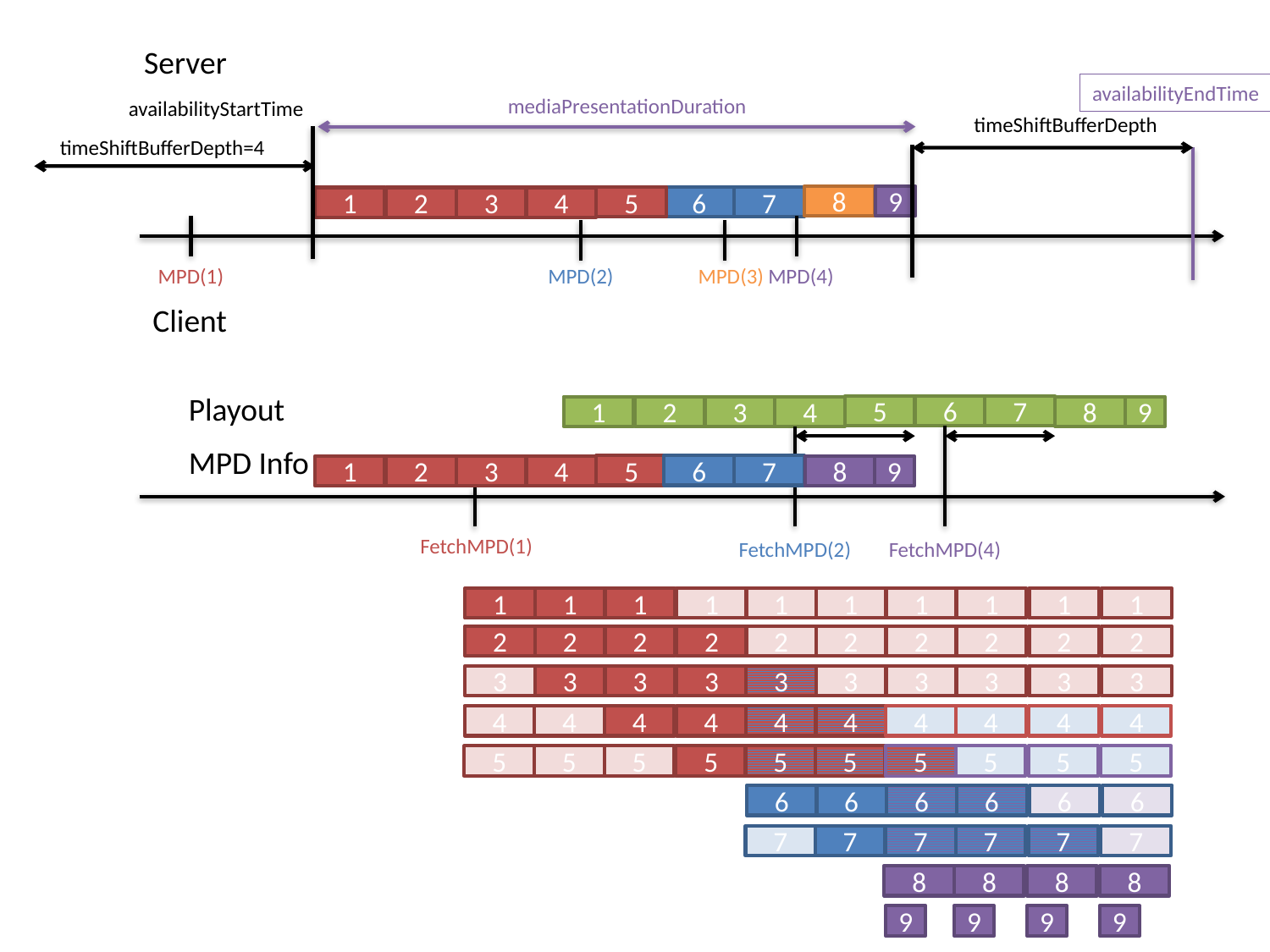

Server
availabilityEndTime
mediaPresentationDuration
timeShiftBufferDepth
9
MPD(4)
availabilityStartTime
timeShiftBufferDepth=4
5
1

2
3
4
8
MPD(3)
6
7
MPD(2)
MPD(1)
Client
Playout
5
7
FetchMPD(4)
6
1

2
3
4
8
9
MPD Info
5
1

2
3
4
6
7
1
2
3
4
5
6
7
8
9
1
2
3
4
5
6
7
8
9
FetchMPD(1)
FetchMPD(2)
1
2
3
4
5
1
2
3
4
5
1
1
2
2
3
3
4
4
5
5
1
2
3
4
5
6
7
1
2
3
4
5
6
7
8
9
1
2
3
4
5
6
7
8
9
1
2
3
4
5
6
7
8
9